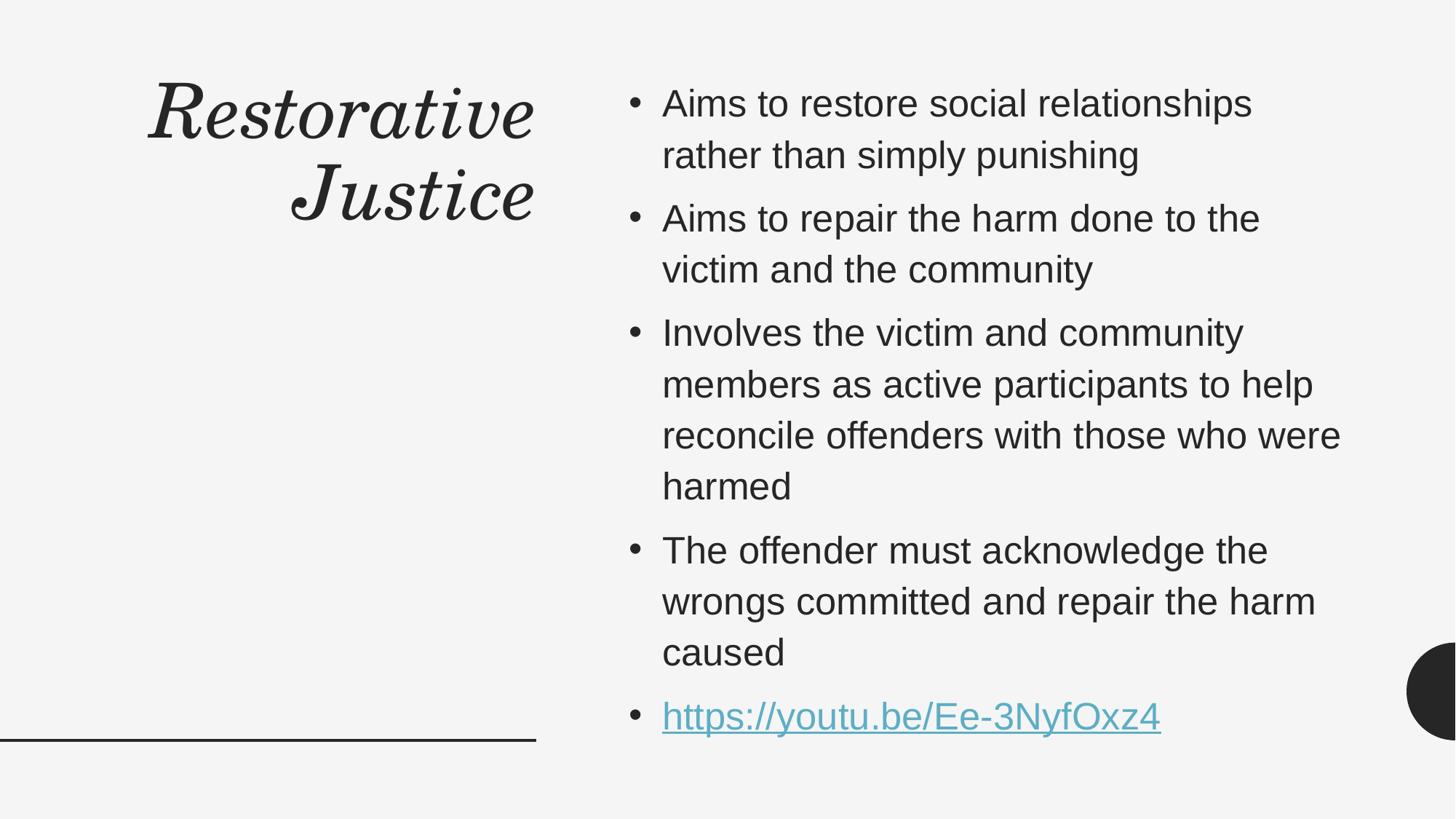

# Restorative Justice
Aims to restore social relationships rather than simply punishing
Aims to repair the harm done to the victim and the community
Involves the victim and community members as active participants to help reconcile offenders with those who were harmed
The offender must acknowledge the wrongs committed and repair the harm caused
https://youtu.be/Ee-3NyfOxz4